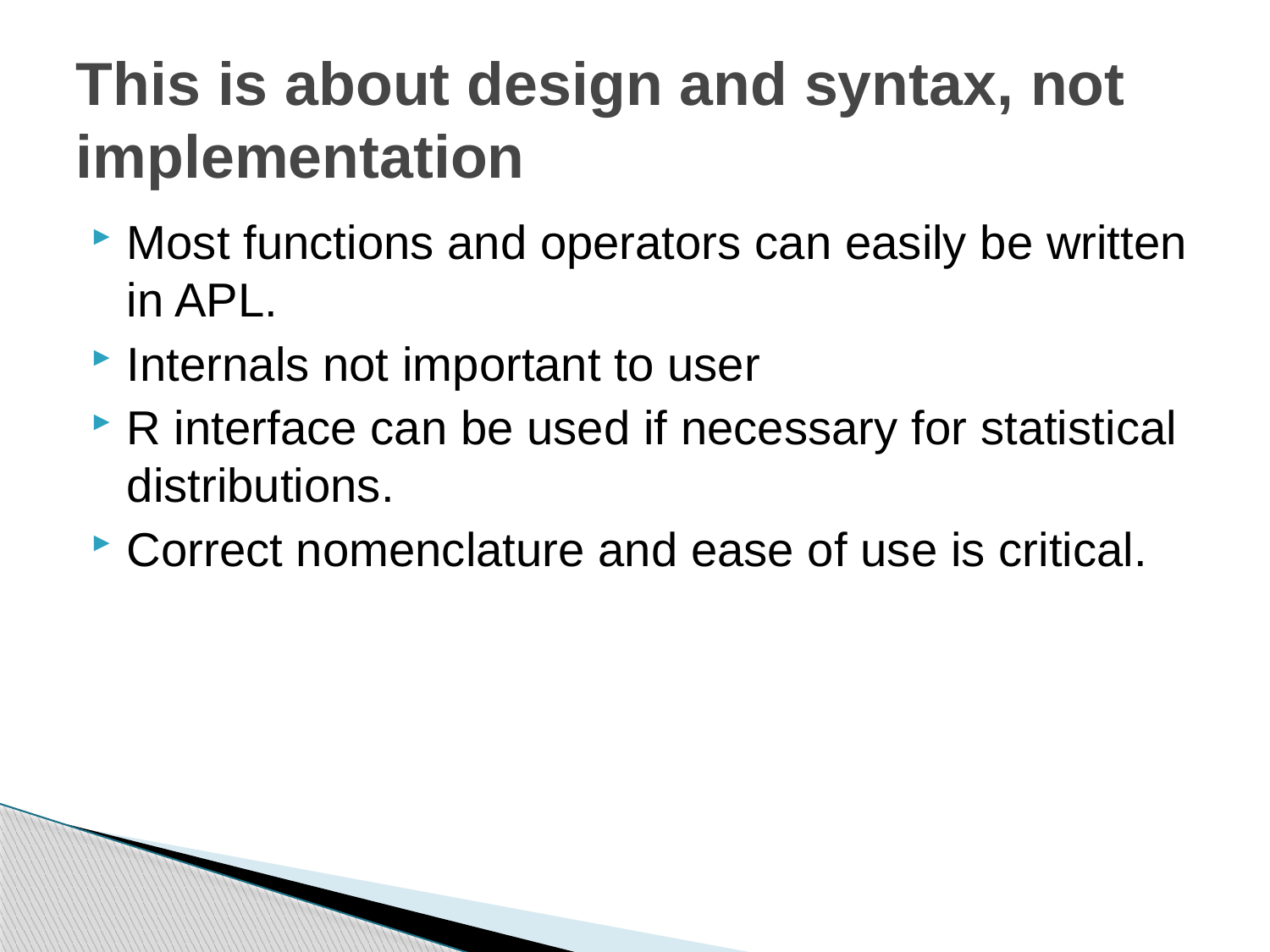

# This is about design and syntax, not implementation
Most functions and operators can easily be written in APL.
Internals not important to user
R interface can be used if necessary for statistical distributions.
Correct nomenclature and ease of use is critical.